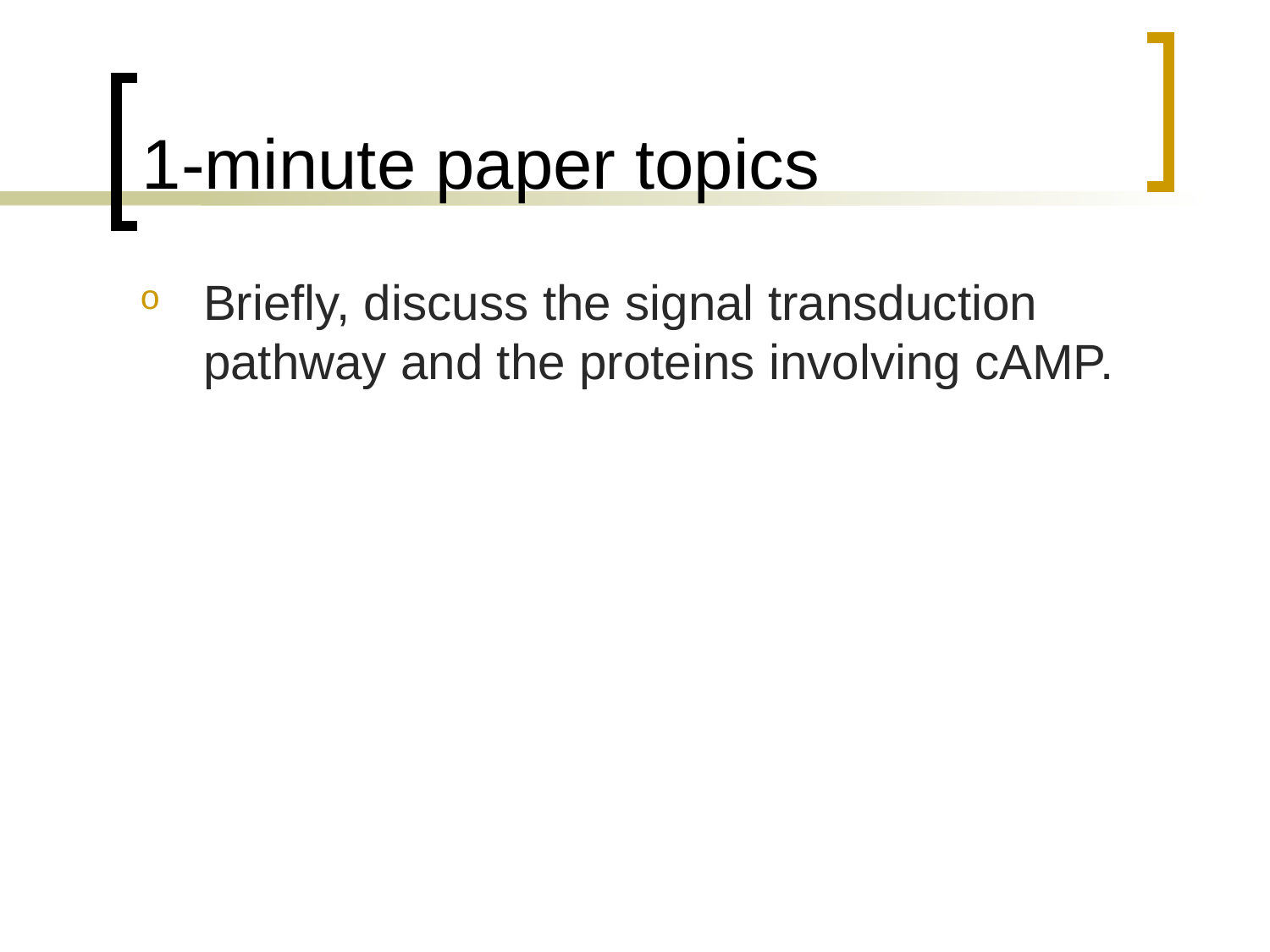

# 1-minute paper topics
Briefly, discuss the signal transduction pathway and the proteins involving cAMP.